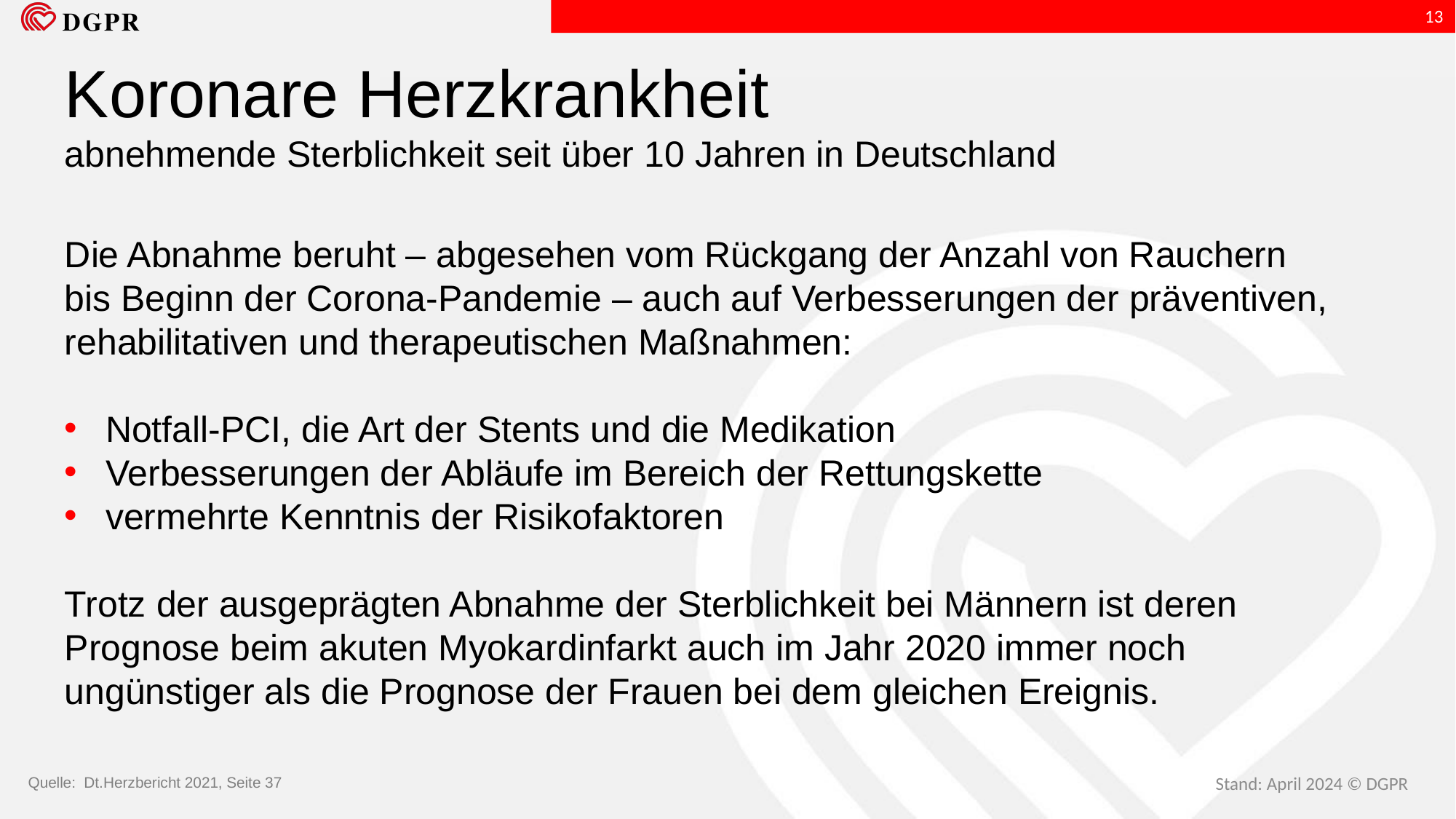

13
Koronare Herzkrankheit
abnehmende Sterblichkeit seit über 10 Jahren in Deutschland
Die Abnahme beruht – abgesehen vom Rückgang der Anzahl von Rauchern bis Beginn der Corona-Pandemie – auch auf Verbesserungen der präventiven, rehabilitativen und therapeutischen Maßnahmen:

Notfall-PCI, die Art der Stents und die Medikation
Verbesserungen der Abläufe im Bereich der Rettungskette
vermehrte Kenntnis der Risikofaktoren

Trotz der ausgeprägten Abnahme der Sterblichkeit bei Männern ist deren Prognose beim akuten Myokardinfarkt auch im Jahr 2020 immer noch ungünstiger als die Prognose der Frauen bei dem gleichen Ereignis.
Stand: April 2024 © DGPR
Quelle:  Dt.Herzbericht 2021, Seite 37